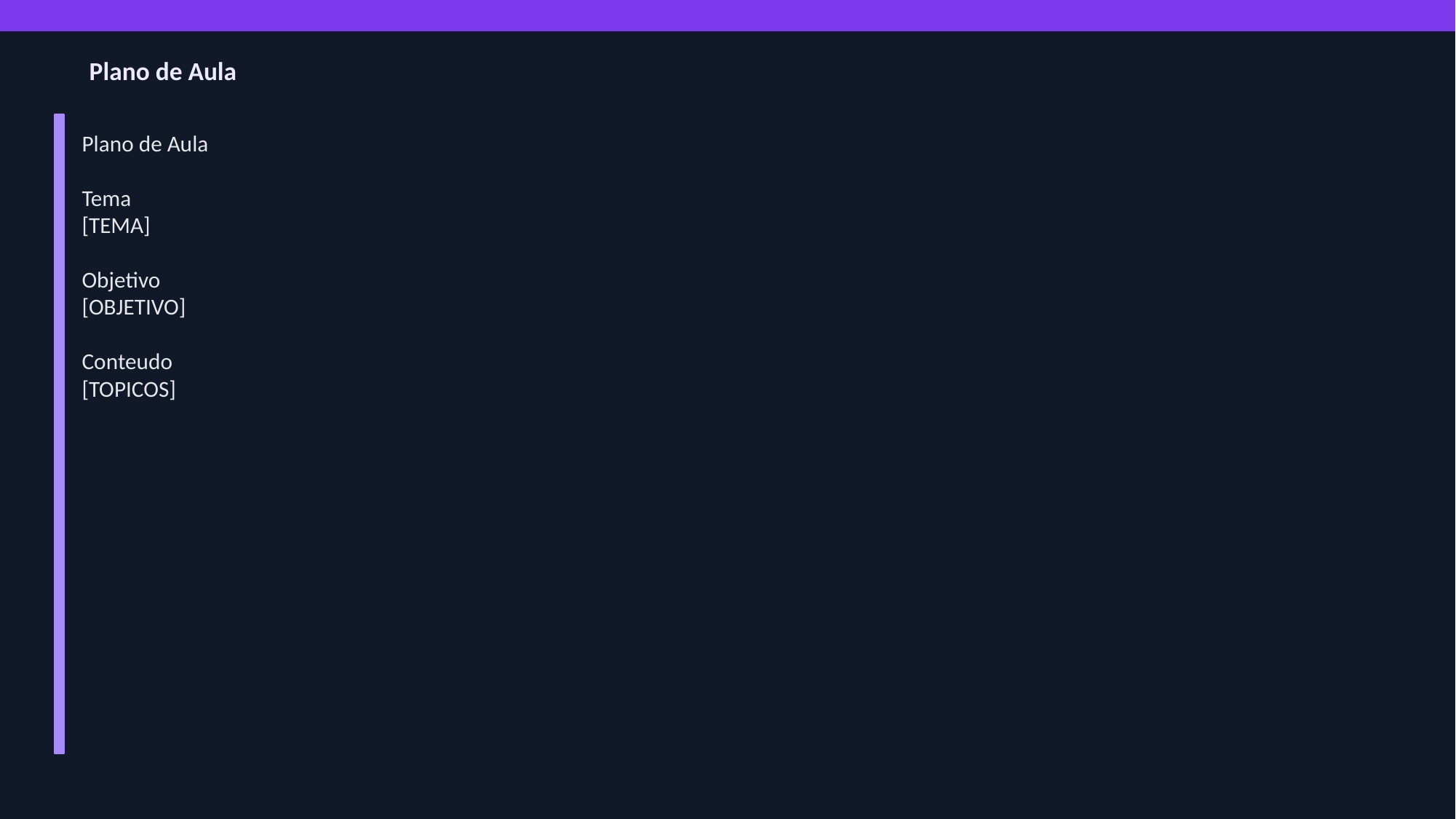

Plano de Aula

Plano de Aula

Tema
[TEMA]

Objetivo
[OBJETIVO]

Conteudo
[TOPICOS]